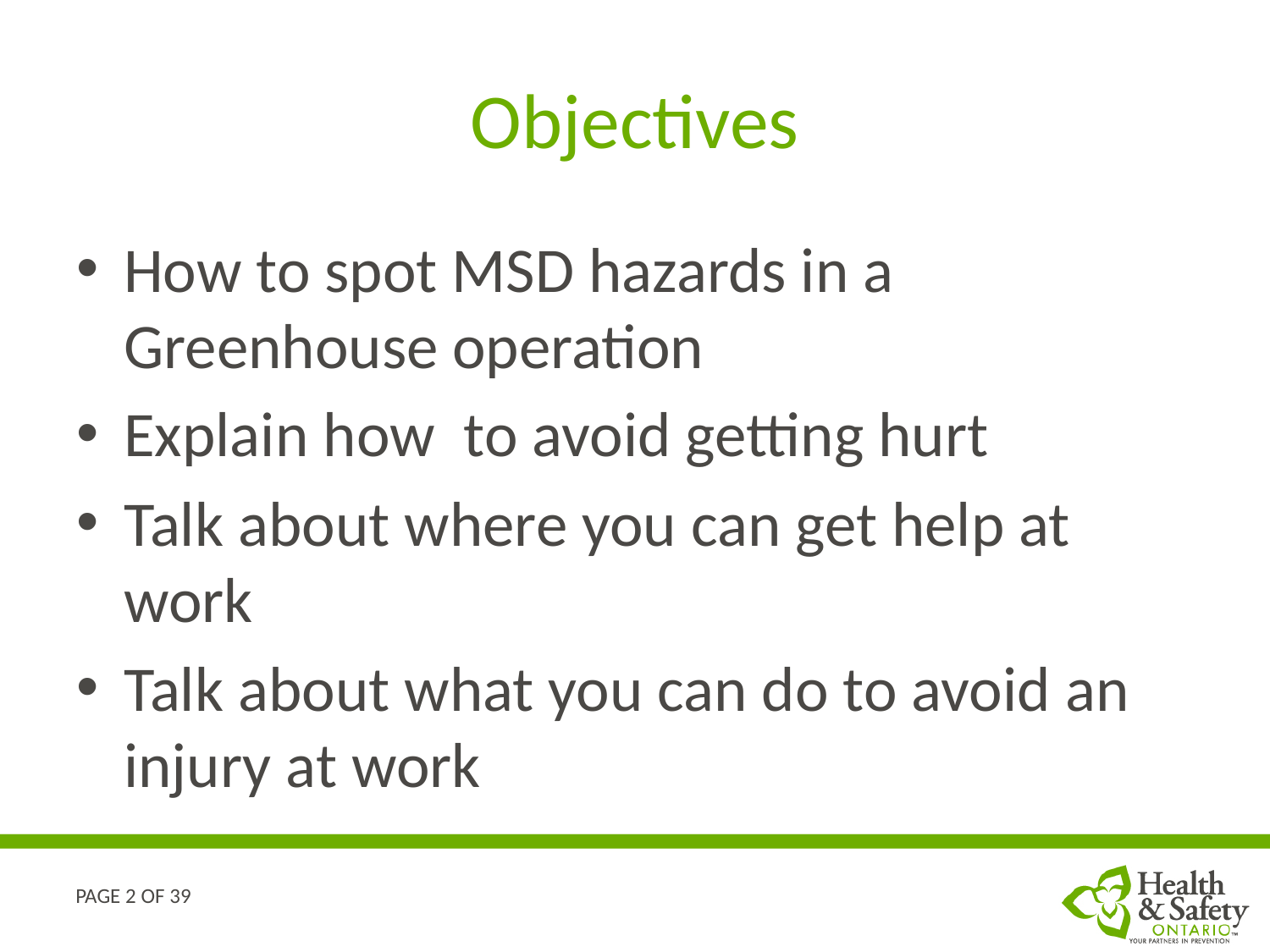

# Objectives
How to spot MSD hazards in a
Greenhouse operation
Explain how  to avoid getting hurt
Talk about where you can get help at work
Talk about what you can do to avoid an injury at work